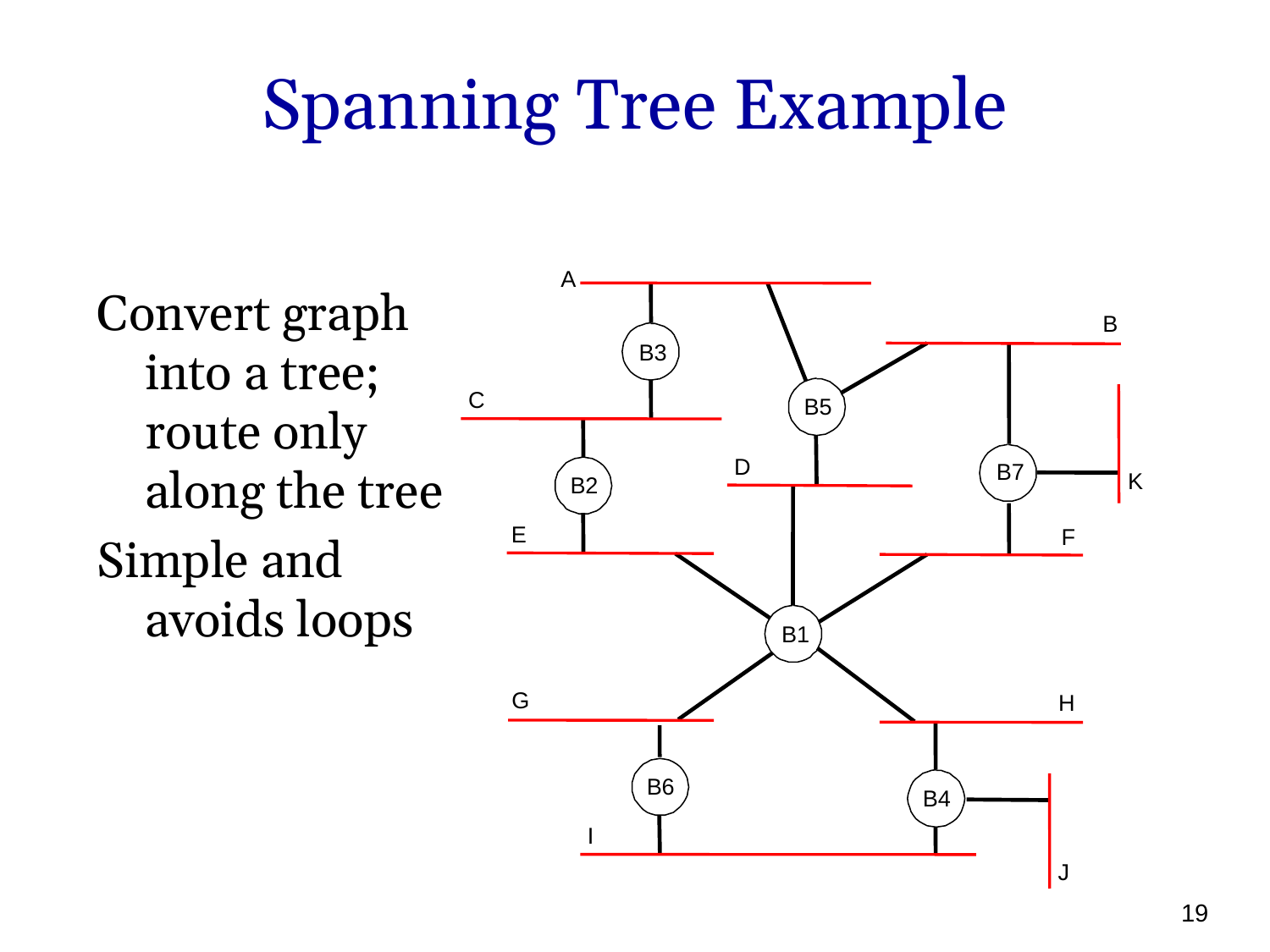

# Spanning Tree Example
A
Convert graph into a tree; route only along the tree
Simple and avoids loops

B

B3

C
B5

D

B7
K
B2

E
F

B1

G
H

B6

B4

I

J
19